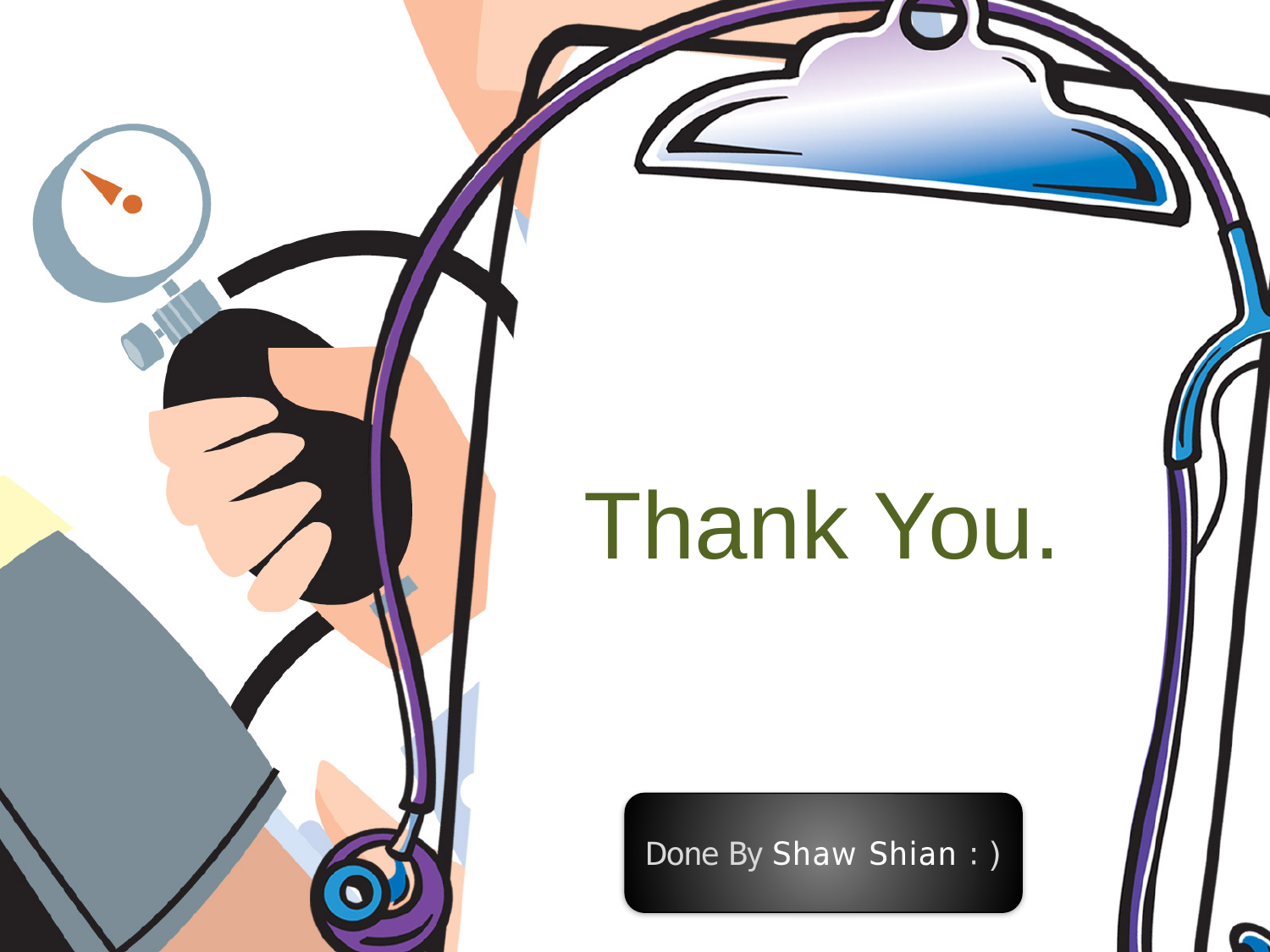

# Thank You.
Done By Shaw Shian : )